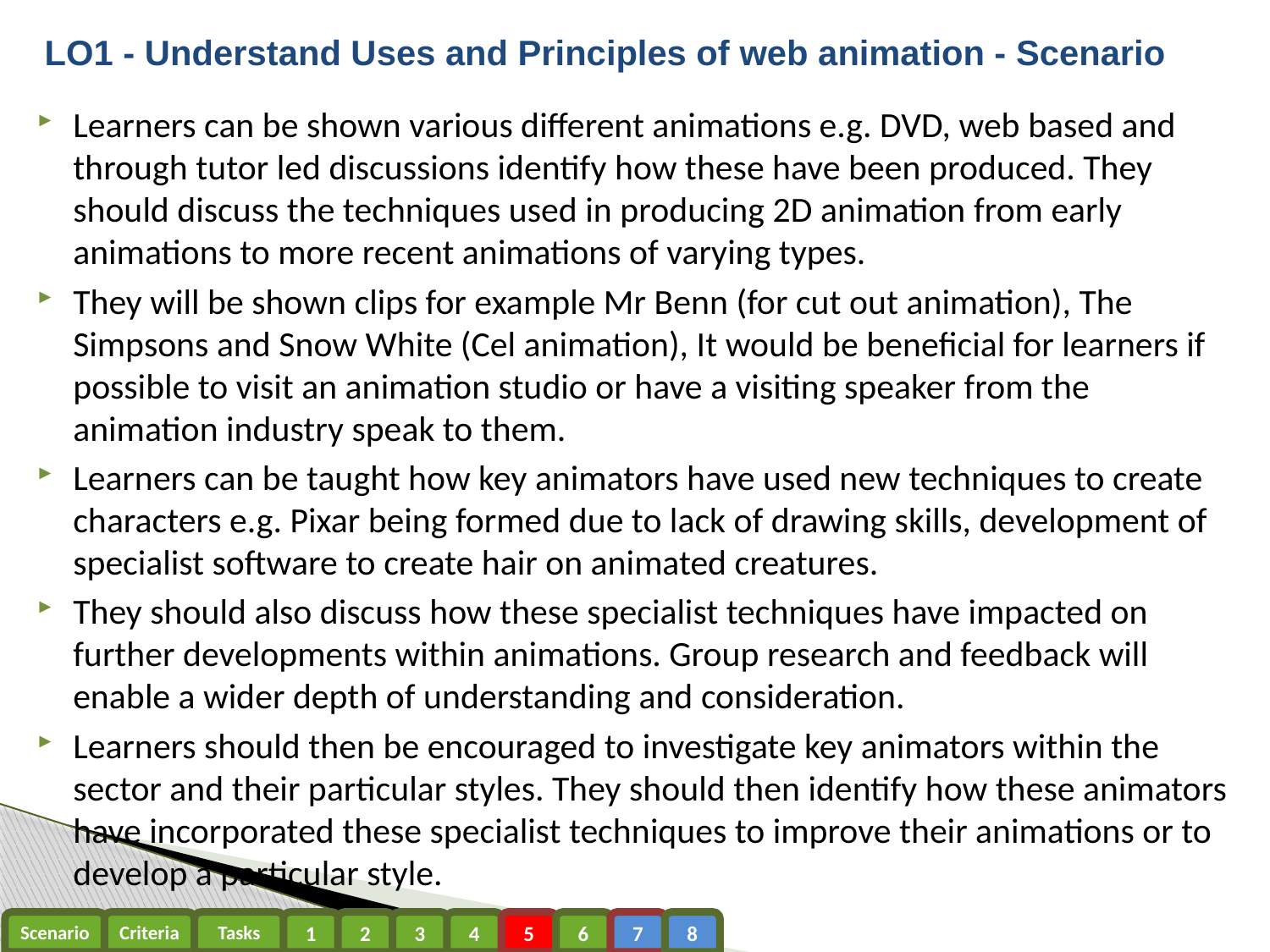

# LO1 - Understand Uses and Principles of web animation - Scenario
Learners can be shown various different animations e.g. DVD, web based and through tutor led discussions identify how these have been produced. They should discuss the techniques used in producing 2D animation from early animations to more recent animations of varying types.
They will be shown clips for example Mr Benn (for cut out animation), The Simpsons and Snow White (Cel animation), It would be beneficial for learners if possible to visit an animation studio or have a visiting speaker from the animation industry speak to them.
Learners can be taught how key animators have used new techniques to create characters e.g. Pixar being formed due to lack of drawing skills, development of specialist software to create hair on animated creatures.
They should also discuss how these specialist techniques have impacted on further developments within animations. Group research and feedback will enable a wider depth of understanding and consideration.
Learners should then be encouraged to investigate key animators within the sector and their particular styles. They should then identify how these animators have incorporated these specialist techniques to improve their animations or to develop a particular style.